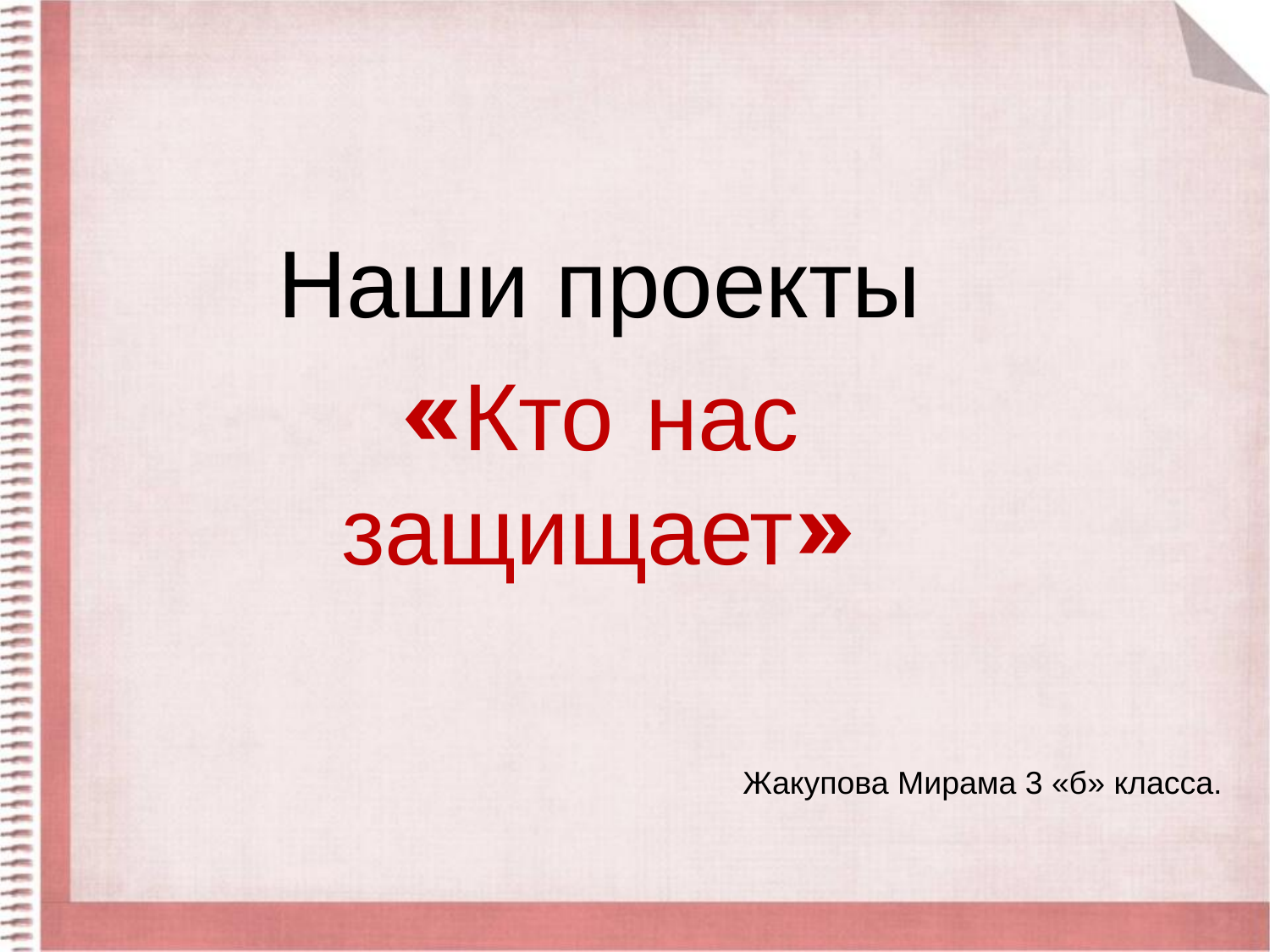

Наши проекты
«Кто нас защищает»
#
Жакупова Мирама 3 «б» класса.